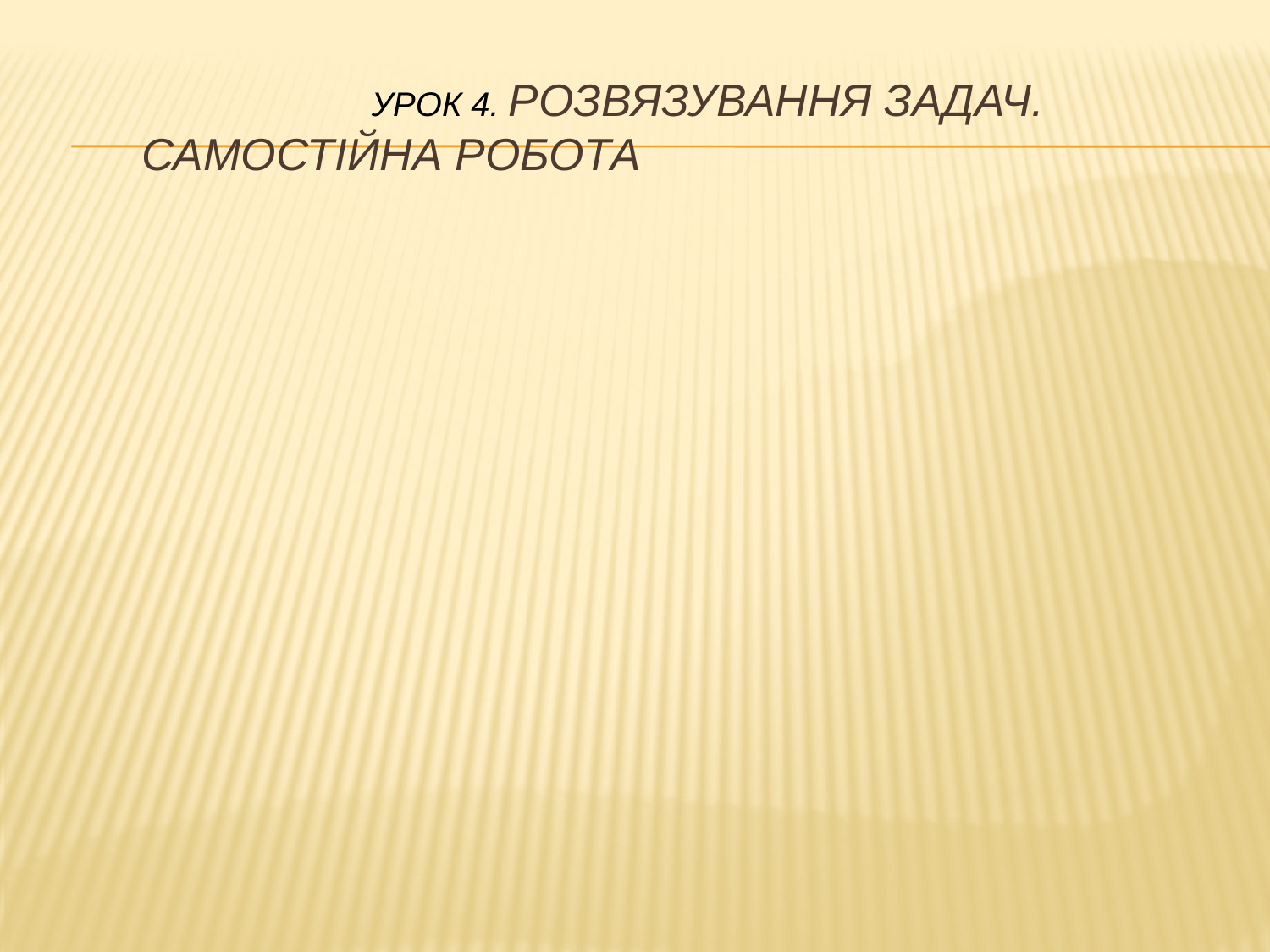

# Урок 4. розвязування задач. Самостійна робота